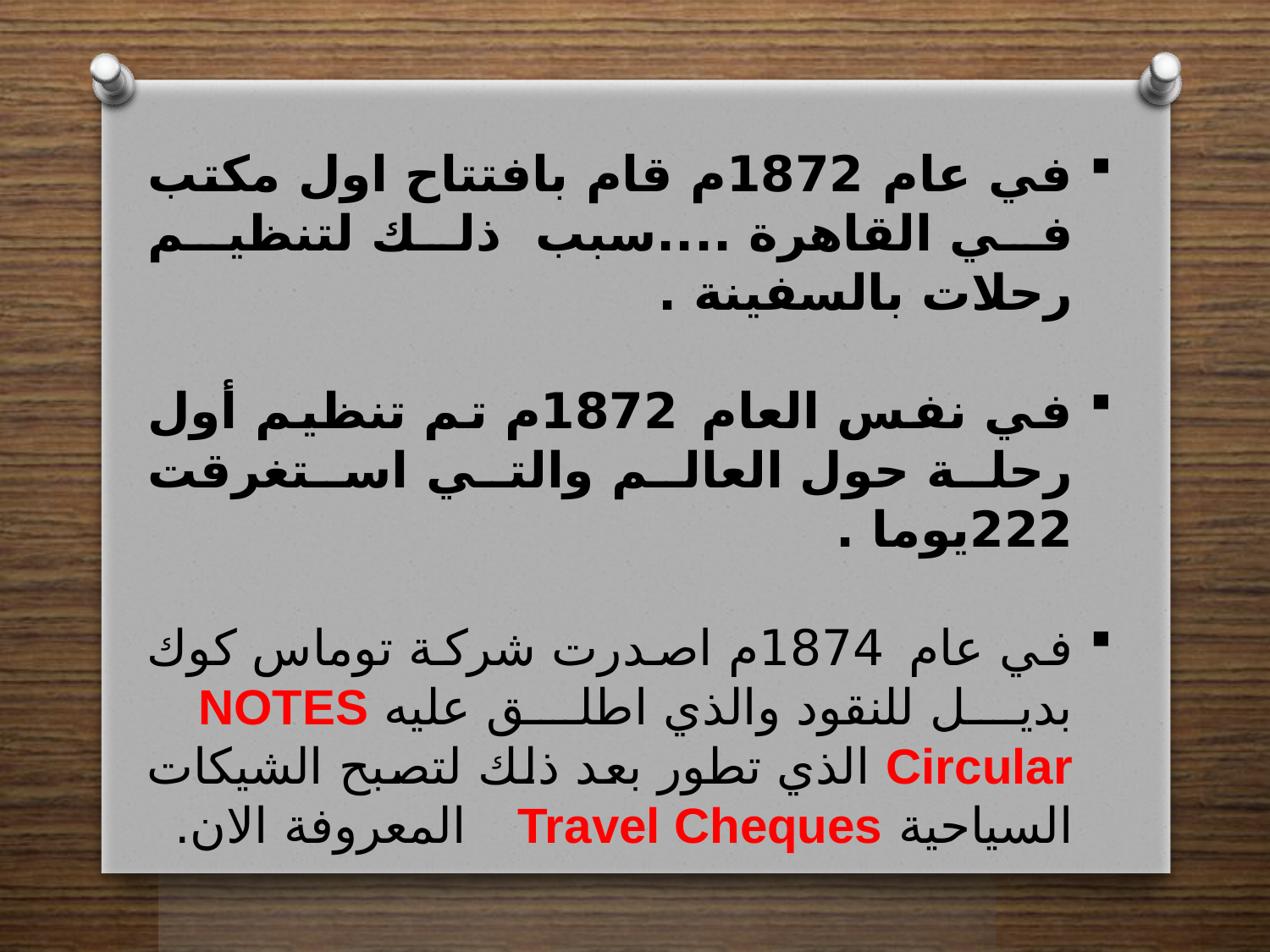

في عام 1872م قام بافتتاح اول مكتب في القاهرة ....سبب  ذلك لتنظيم رحلات بالسفينة .

في نفس العام 1872م تم تنظيم أول رحلة حول العالم والتي استغرقت 222يوما .

في عام 1874م اصدرت شركة توماس كوك بديل للنقود والذي اطلق عليه NOTES Circular الذي تطور بعد ذلك لتصبح الشيكات السياحية Travel Cheques   المعروفة الان.